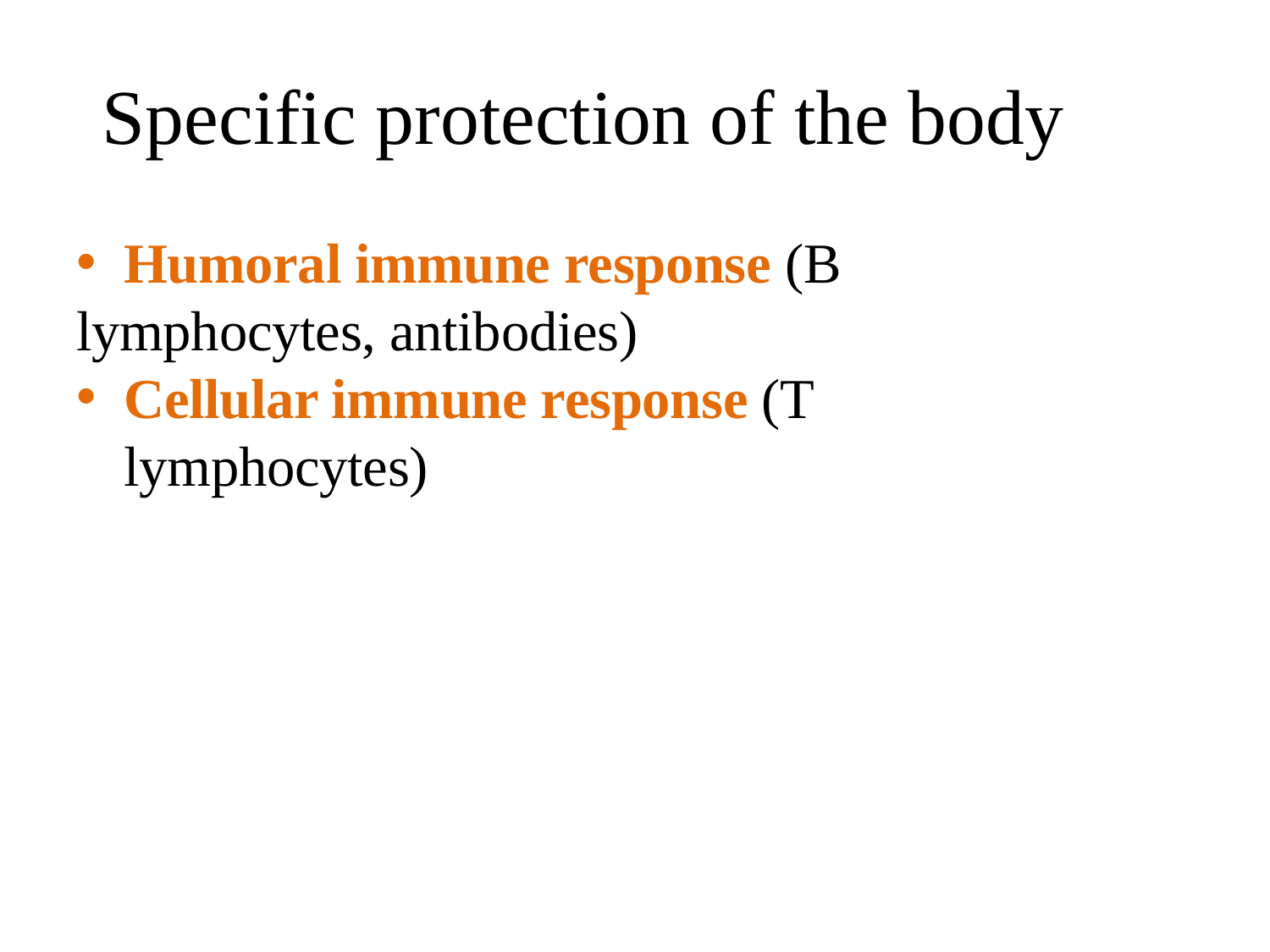

# Specific protection of the body
Humoral immune response (B
lymphocytes, antibodies)
Cellular immune response (T lymphocytes)